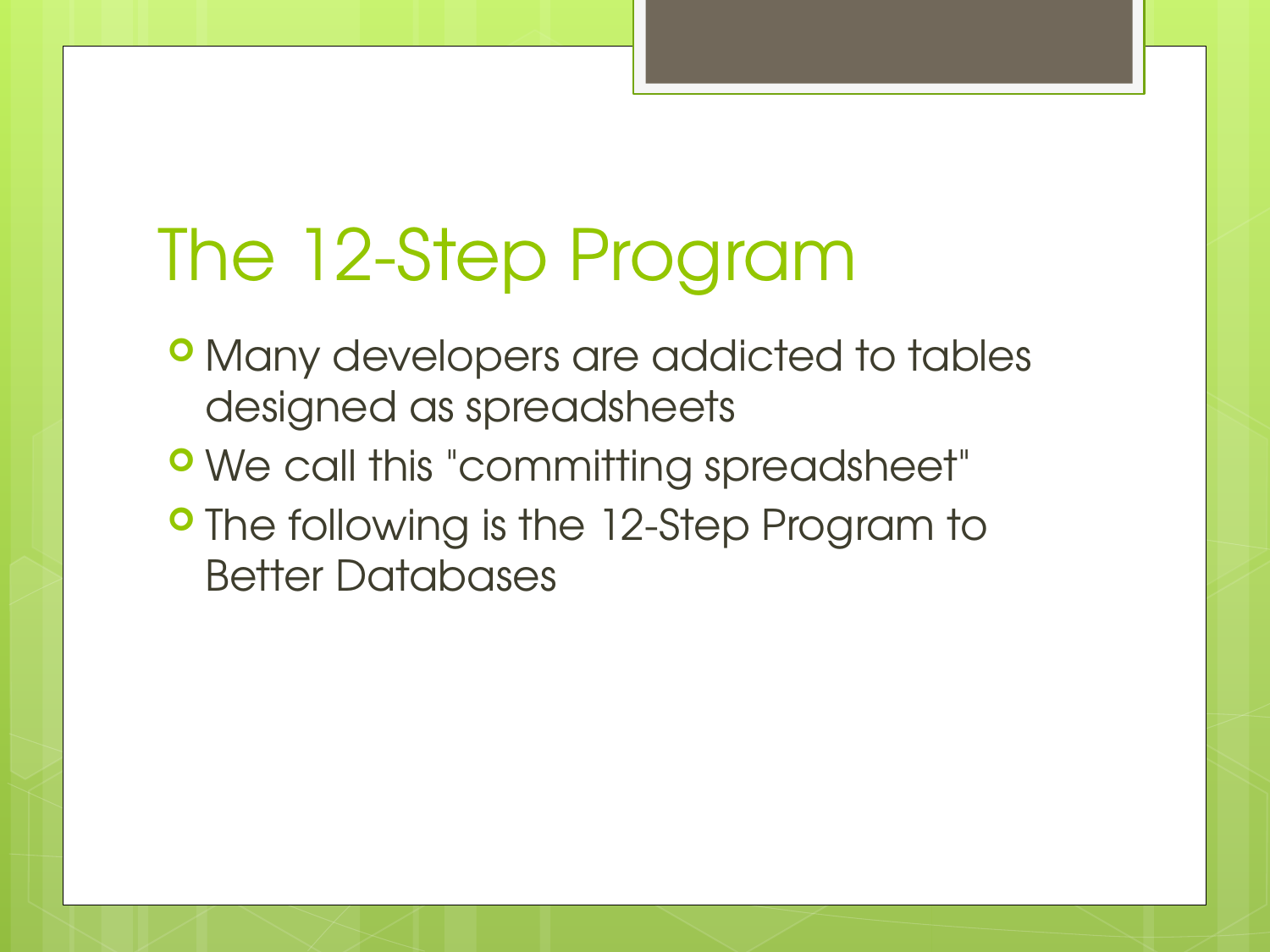

# The 12-Step Program
Many developers are addicted to tables designed as spreadsheets
We call this "committing spreadsheet"
The following is the 12-Step Program to Better Databases